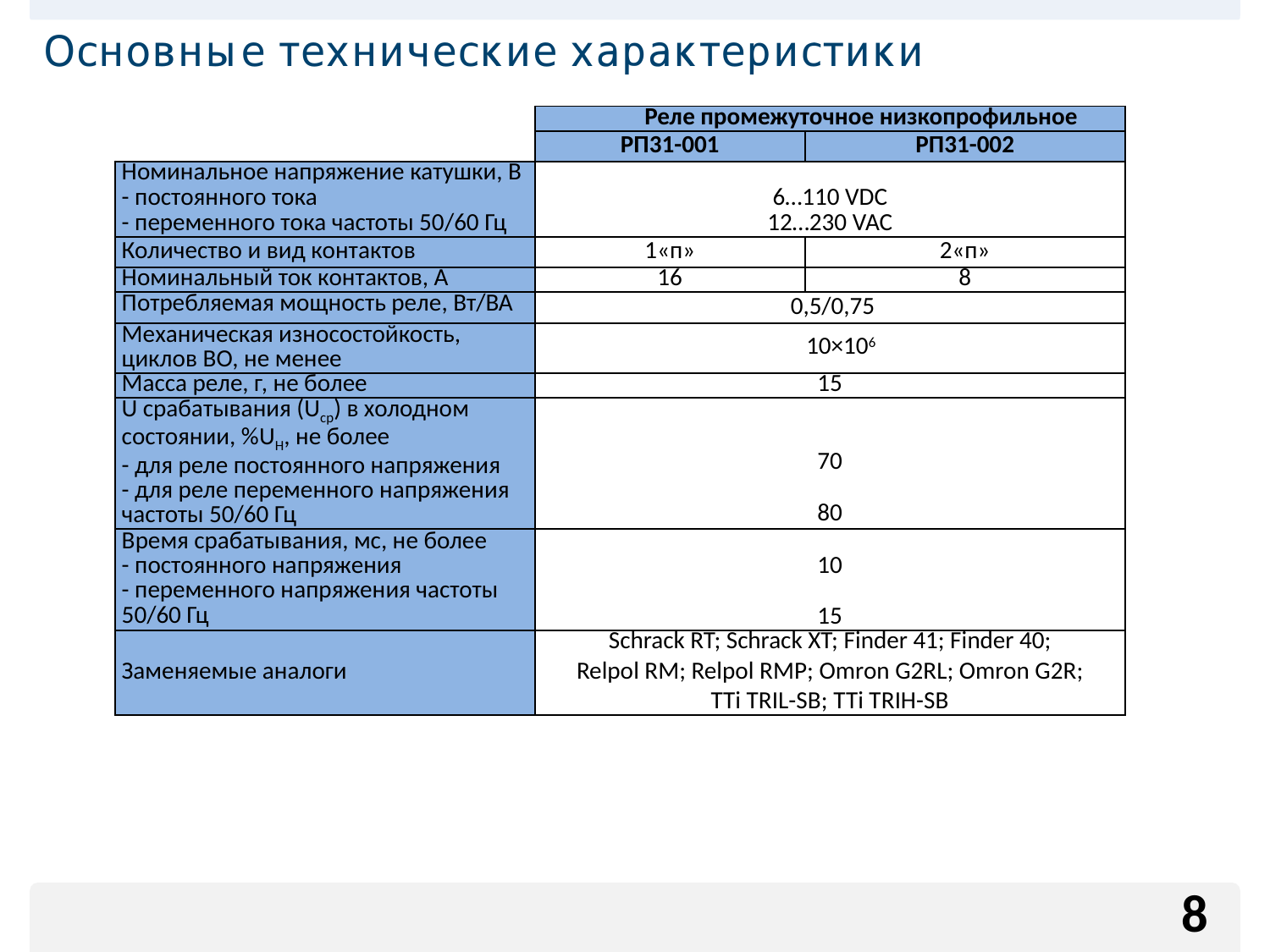

# Основные технические характеристики
|  | Реле промежуточное низкопрофильное |  |
| --- | --- | --- |
|  | РП31-001 | РП31-002 |
| Номинальное напряжение катушки, В - постоянного тока - переменного тока частоты 50/60 Гц | 6…110 VDC 12…230 VAC |  |
| Количество и вид контактов | 1«п» | 2«п» |
| Номинальный ток контактов, А | 16 | 8 |
| Потребляемая мощность реле, Вт/ВА | 0,5/0,75 |  |
| Механическая износостойкость, циклов ВО, не менее | 10×106 |  |
| Масса реле, г, не более | 15 |  |
| U срабатывания (Uср) в холодном состоянии, %UН, не более - для реле постоянного напряжения - для реле переменного напряжения частоты 50/60 Гц | 70 80 |  |
| Время срабатывания, мс, не более - постоянного напряжения - переменного напряжения частоты 50/60 Гц | 10 15 |  |
| Заменяемые аналоги | Schrack RT; Schrack XT; Finder 41; Finder 40; Relpol RM; Relpol RMP; Omron G2RL; Omron G2R; TTi TRIL-SB; TTi TRIH-SB |  |
8